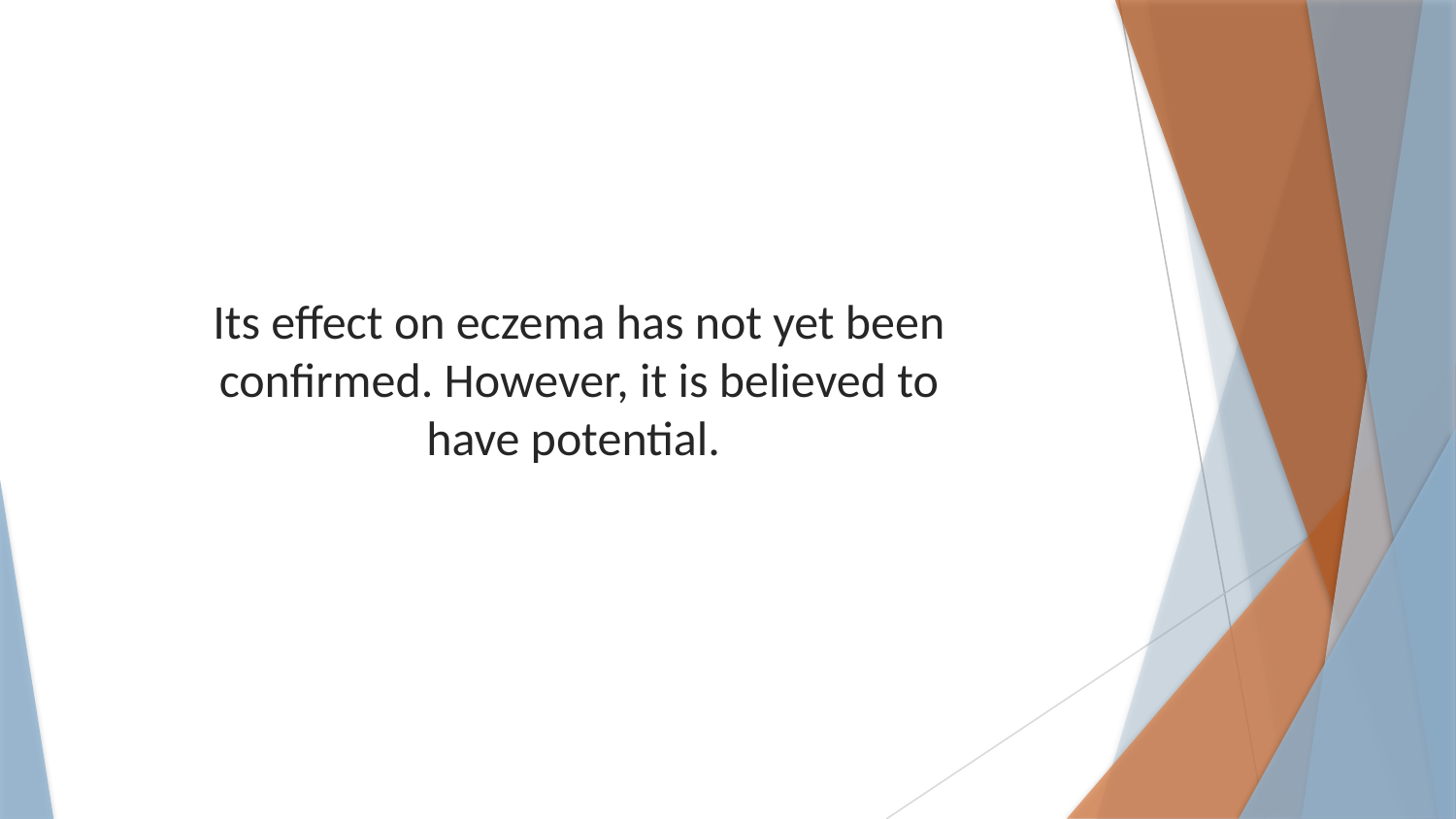

Its effect on eczema has not yet been confirmed. However, it is believed to have potential.